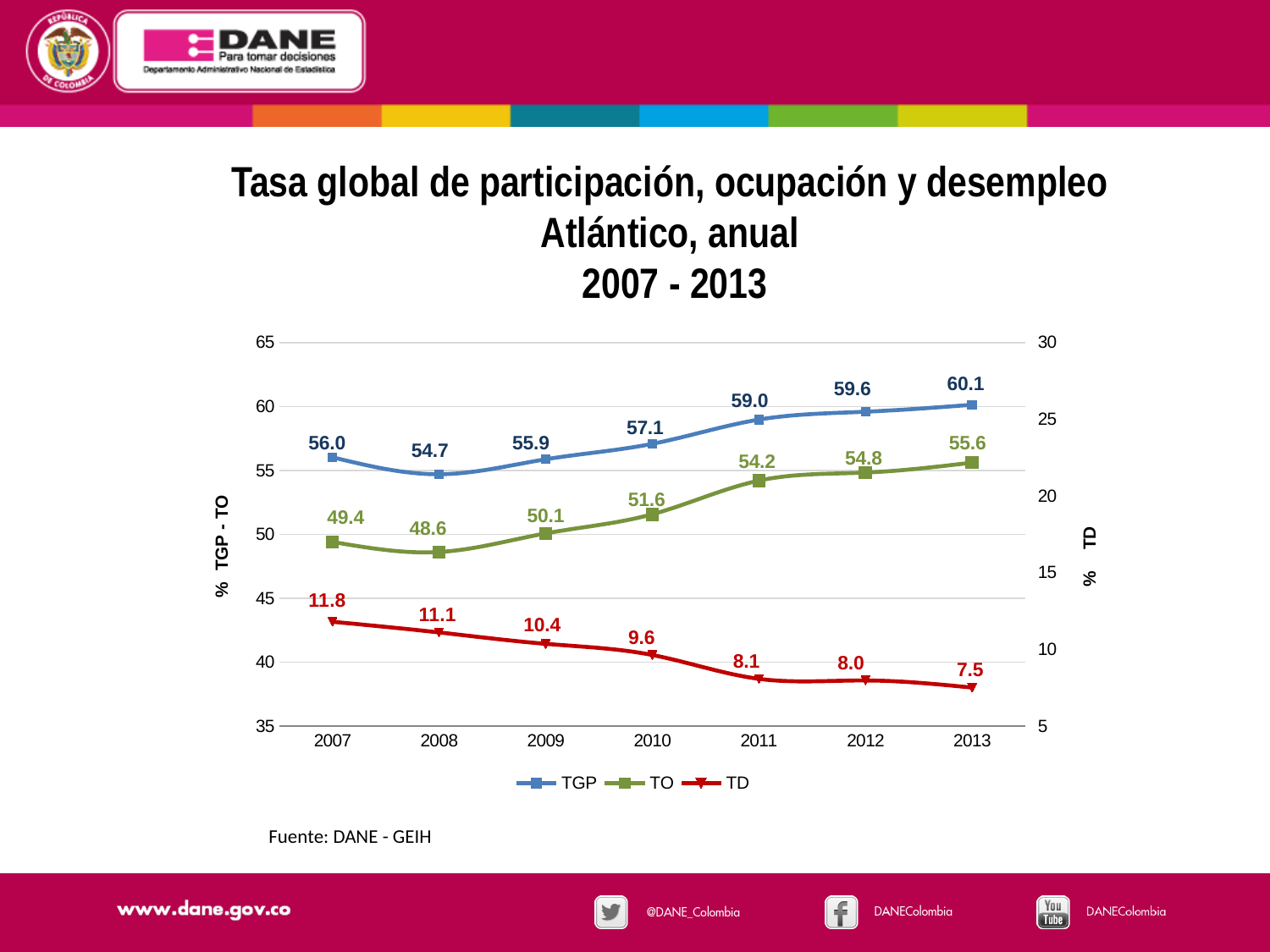

Tasa global de participación, ocupación y desempleo
Atlántico, anual
 2007 - 2013

### Chart

| Category | TGP | TO | TD |
|---|---|---|---|
| 2007 | 56.02968590746742 | 49.41449077390959 | 11.806589714750096 |
| 2008 | 54.705494393993206 | 48.62709331660679 | 11.11102914520331 |
| 2009 | 55.874446879781644 | 50.081434931648474 | 10.367909253038873 |
| 2010 | 57.08183182848769 | 51.57741528840029 | 9.643027148509136 |
| 2011 | 58.976364677405044 | 54.206822483827274 | 8.087209545157116 |
| 2012 | 59.59222279704325 | 54.83577315253208 | 7.98166173581156 |
| 2013 | 60.13415709568161 | 55.612273811825204 | 7.519658547240404 |
Fuente: DANE - GEIH